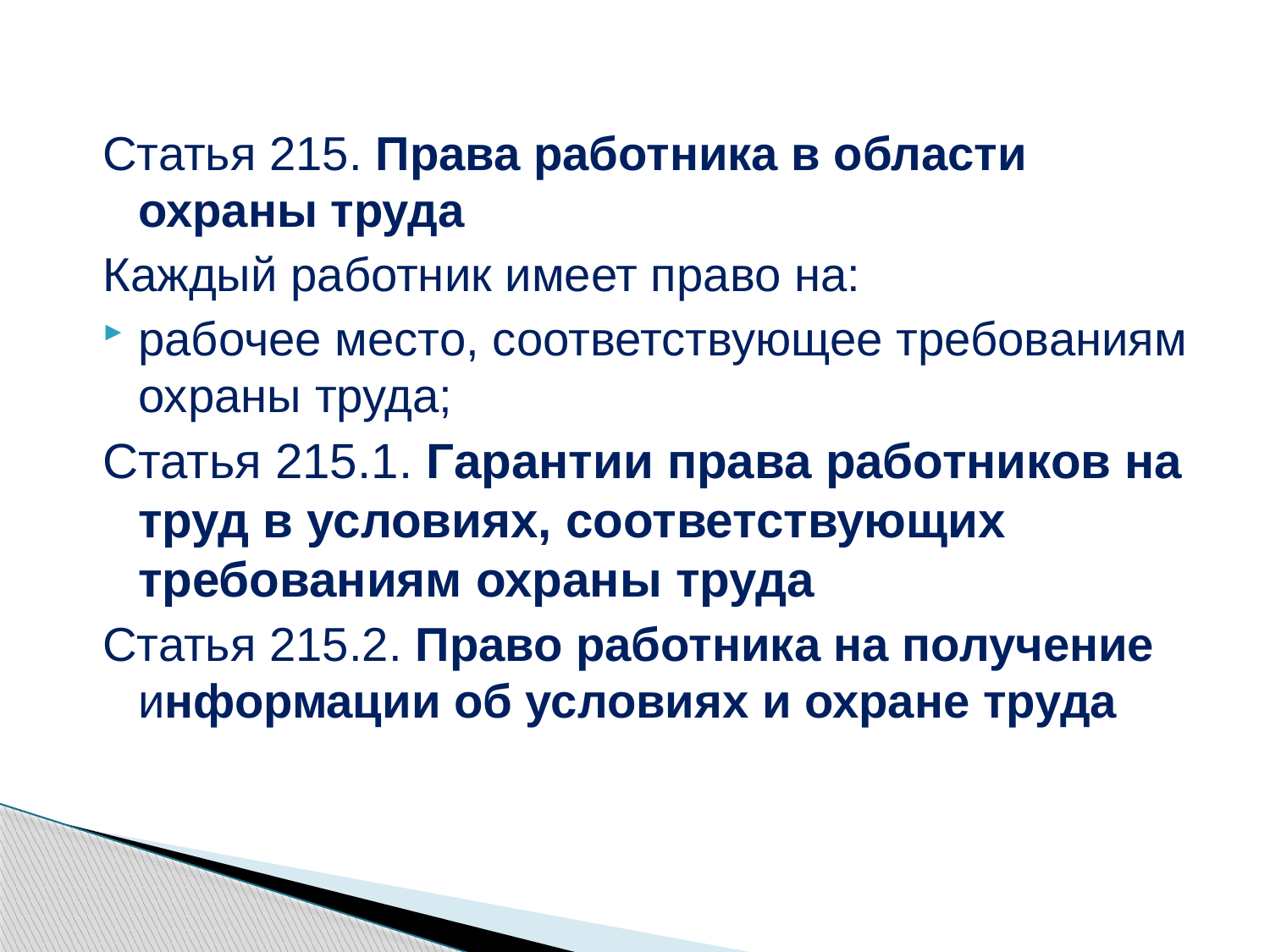

Статья 215. Права работника в области охраны труда
Каждый работник имеет право на:
рабочее место, соответствующее требованиям охраны труда;
Статья 215.1. Гарантии права работников на труд в условиях, соответствующих требованиям охраны труда
Статья 215.2. Право работника на получение информации об условиях и охране труда